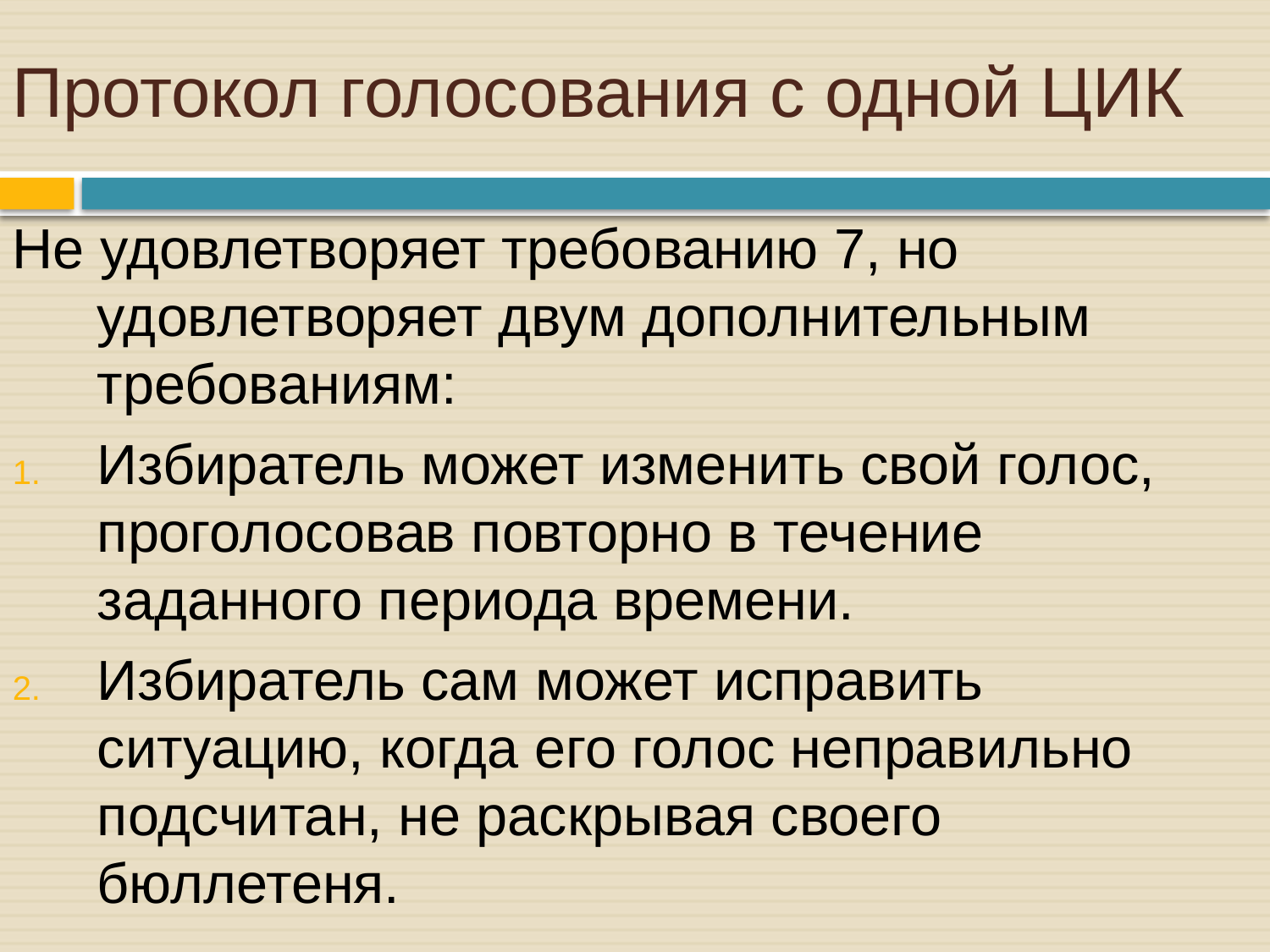

# Протокол голосования с одной ЦИК
Не удовлетворяет требованию 7, но удовлетворяет двум дополнительным требованиям:
Избиратель может изменить свой голос, проголосовав повторно в течение заданного периода времени.
Избиратель сам может исправить ситуацию, когда его голос неправильно подсчитан, не раскрывая своего бюллетеня.